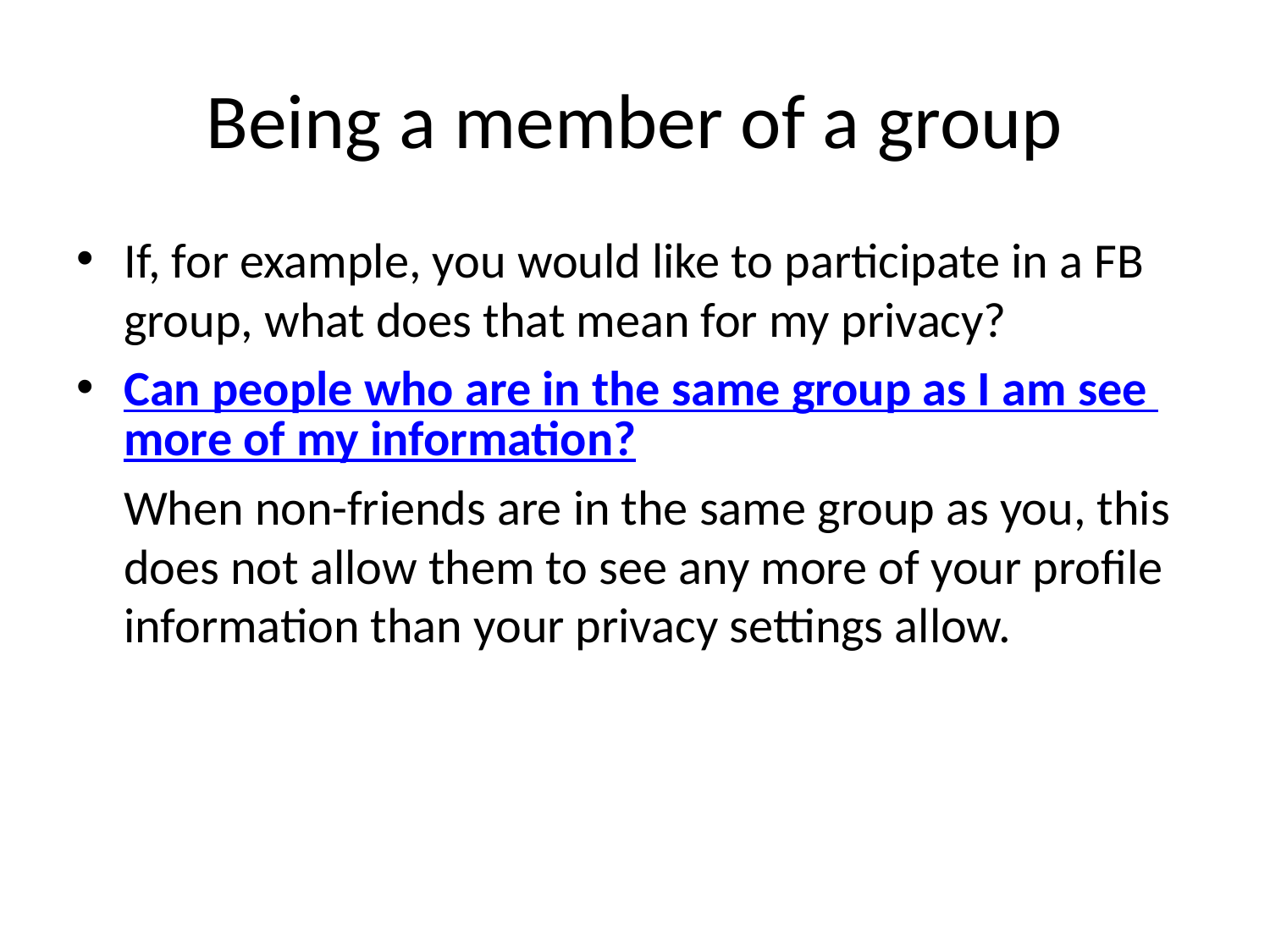

# Being a member of a group
If, for example, you would like to participate in a FB group, what does that mean for my privacy?
Can people who are in the same group as I am see more of my information?
	When non-friends are in the same group as you, this does not allow them to see any more of your profile information than your privacy settings allow.